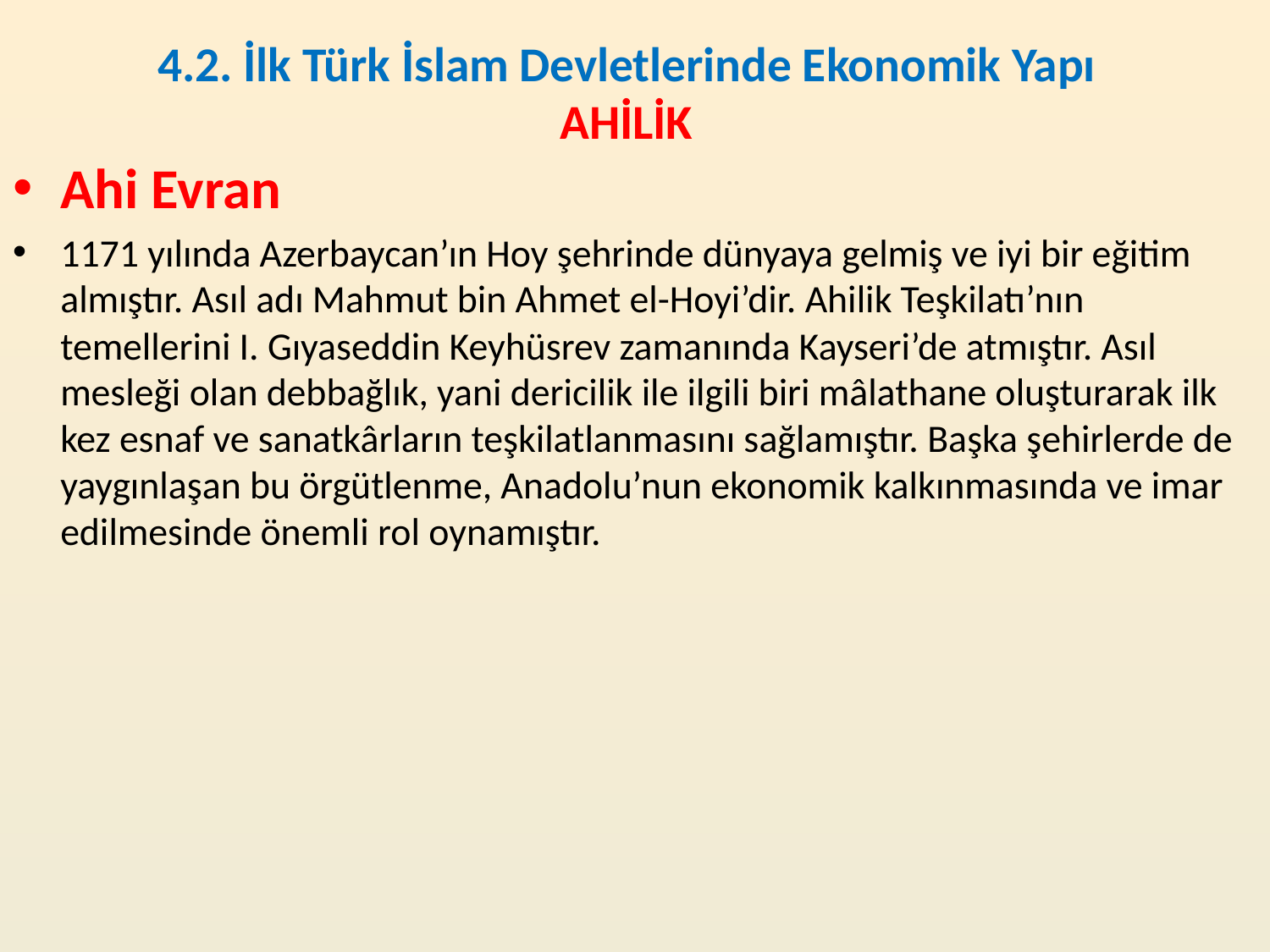

# 4.2. İlk Türk İslam Devletlerinde Ekonomik Yapı AHİLİK
Ahi Evran
1171 yılında Azerbaycan’ın Hoy şehrinde dünyaya gelmiş ve iyi bir eğitim almıştır. Asıl adı Mahmut bin Ahmet el-Hoyi’dir. Ahilik Teşkilatı’nın temellerini I. Gıyaseddin Keyhüsrev zamanında Kayseri’de atmıştır. Asıl mesleği olan debbağlık, yani dericilik ile ilgili biri mâlathane oluşturarak ilk kez esnaf ve sanatkârların teşkilatlanmasını sağlamıştır. Başka şehirlerde de yaygınlaşan bu örgütlenme, Anadolu’nun ekonomik kalkınmasında ve imar edilmesinde önemli rol oynamıştır.